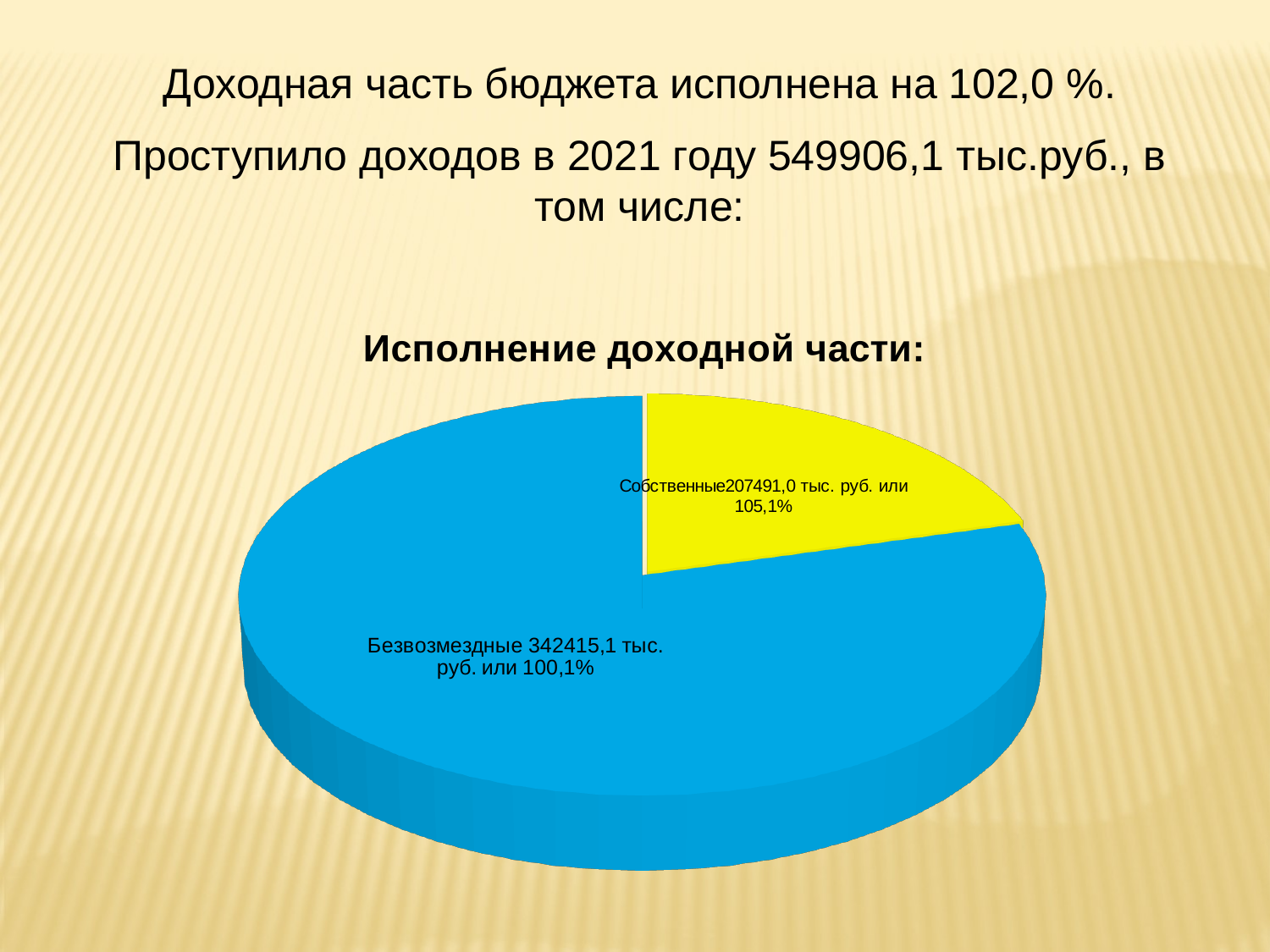

Доходная часть бюджета исполнена на 102,0 %.

Проступило доходов в 2021 году 549906,1 тыс.руб., в том числе:

[unsupported chart]